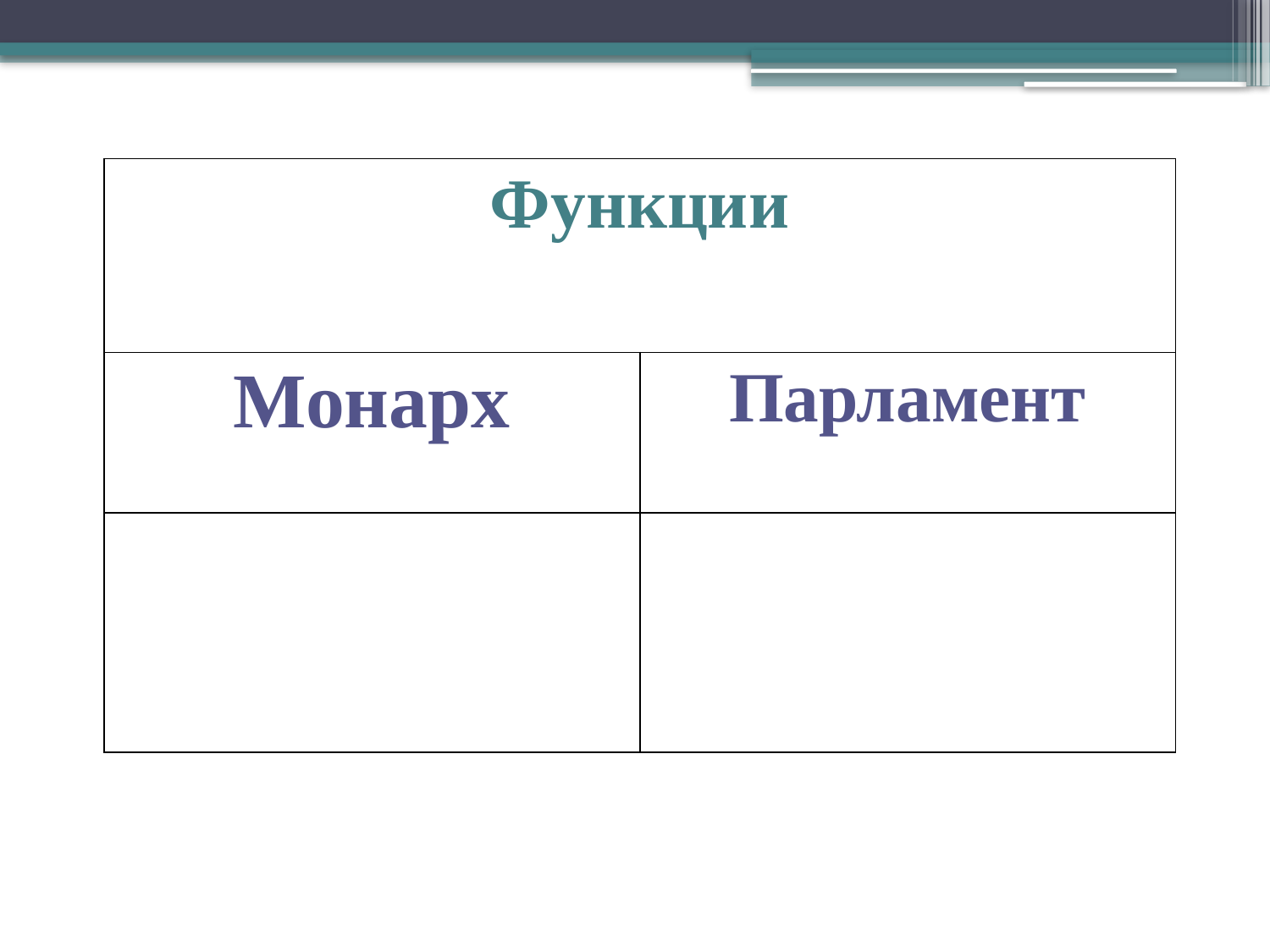

| Функции |  |
| --- | --- |
| Монарх | Парламент |
|  |  |